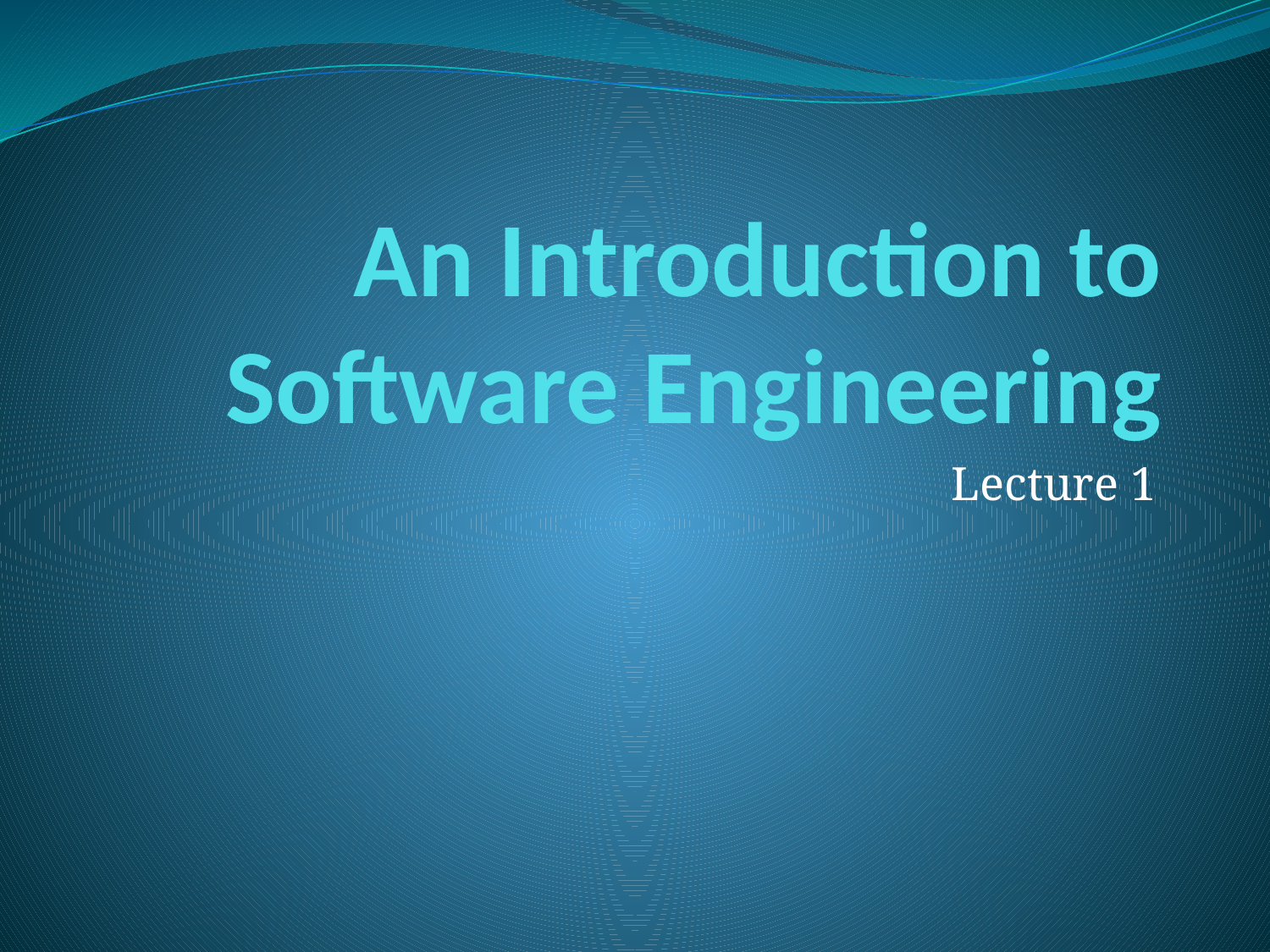

# An Introduction to Software Engineering
Lecture 1